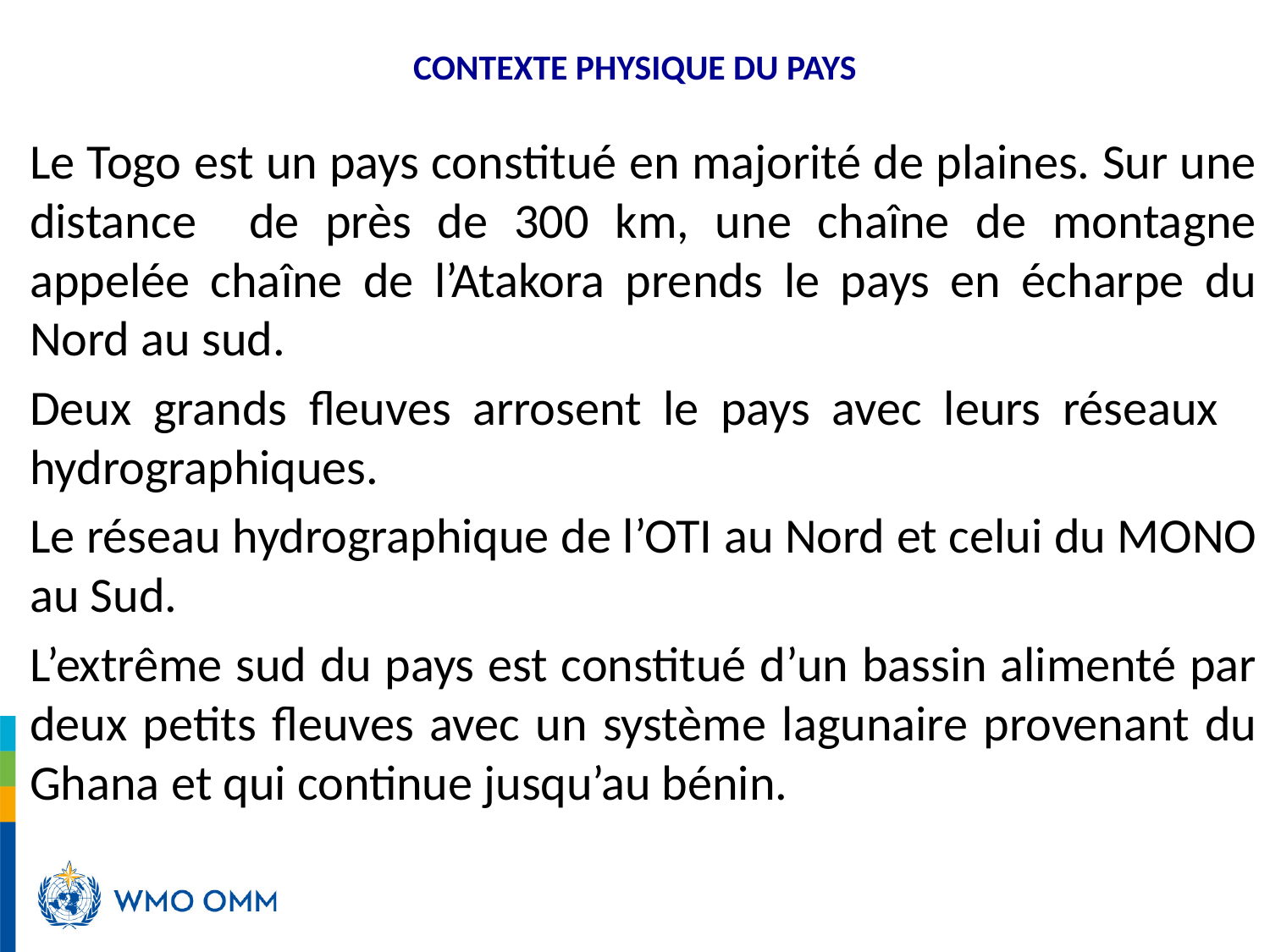

# CONTEXTE PHYSIQUE DU PAYS
Le Togo est un pays constitué en majorité de plaines. Sur une distance  de près de 300 km, une chaîne de montagne appelée chaîne de l’Atakora prends le pays en écharpe du Nord au sud.
Deux grands fleuves arrosent le pays avec leurs réseaux	hydrographiques.
Le réseau hydrographique de l’OTI au Nord et celui du MONO au Sud.
L’extrême sud du pays est constitué d’un bassin alimenté par deux petits fleuves avec un système lagunaire provenant du Ghana et qui continue jusqu’au bénin.